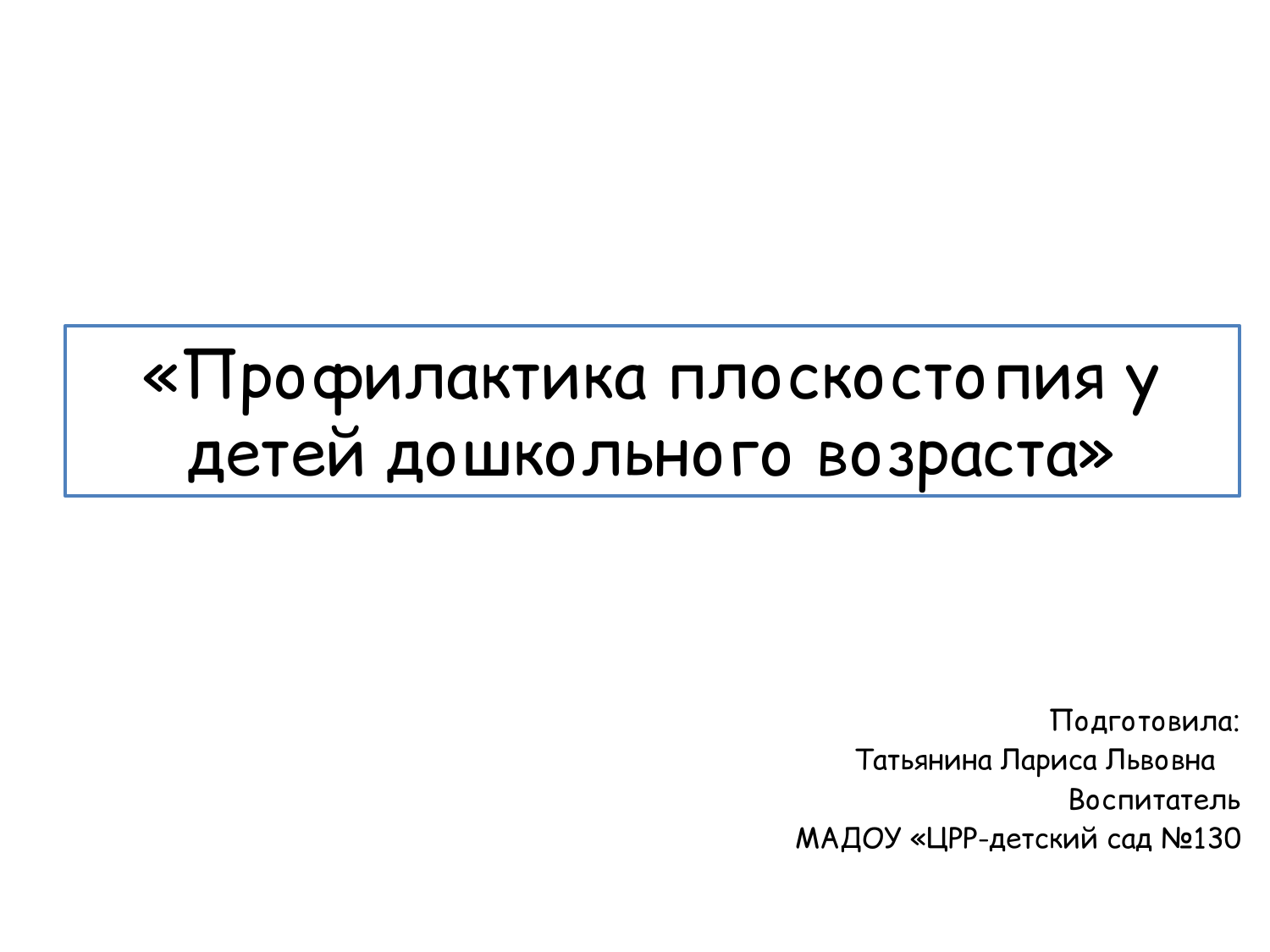

# «Профилактика плоскостопия у детей дошкольного возраста»
Подготовила:
Татьянина Лариса Львовна
Воспитатель
МАДОУ «ЦРР-детский сад №130